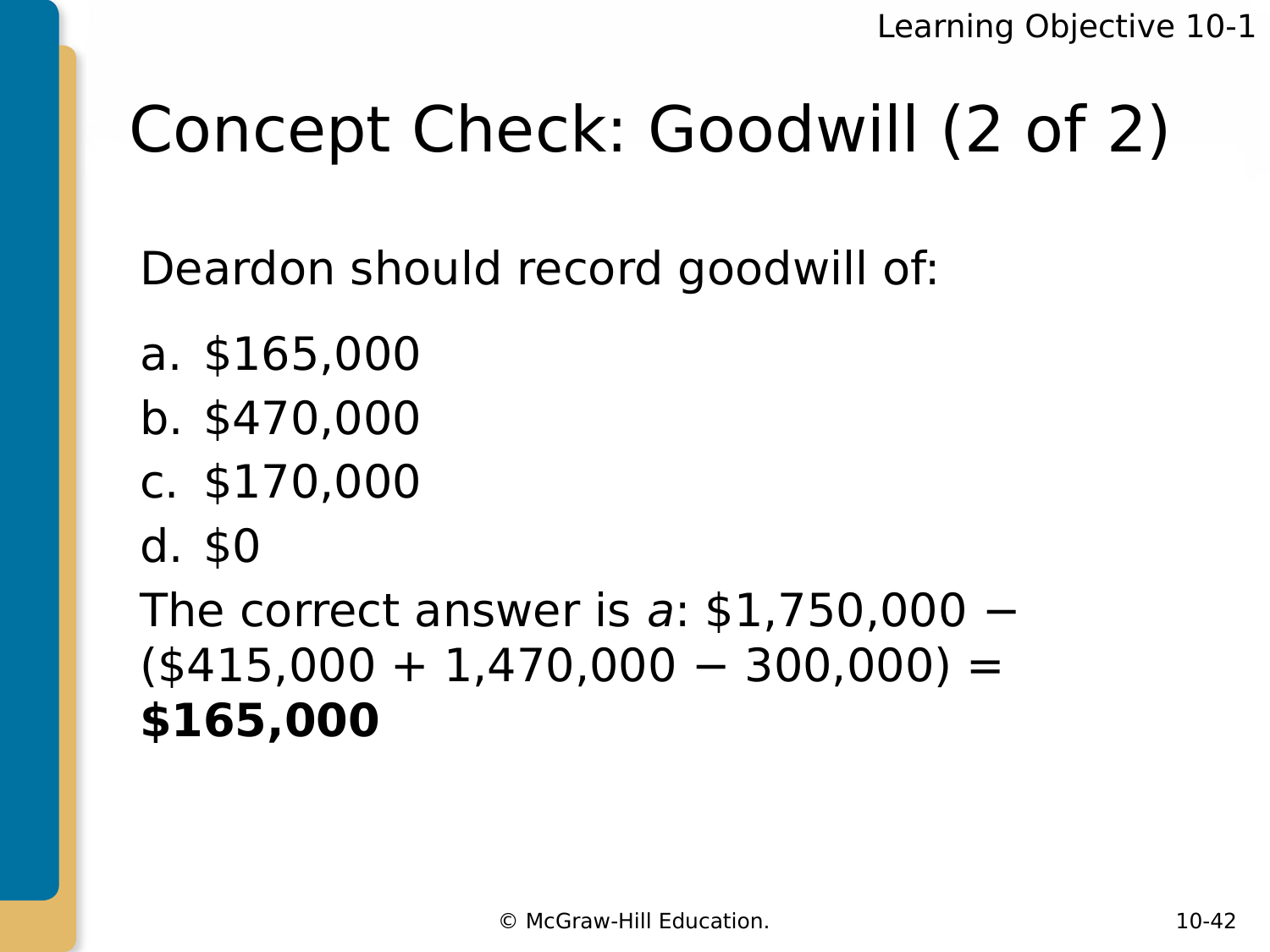

Learning Objective 10-1
# Concept Check: Goodwill (2 of 2)
Deardon should record goodwill of:
$165,000
$470,000
$170,000
$0
The correct answer is a: $1,750,000 − ($415,000 + 1,470,000 − 300,000) = $165,000